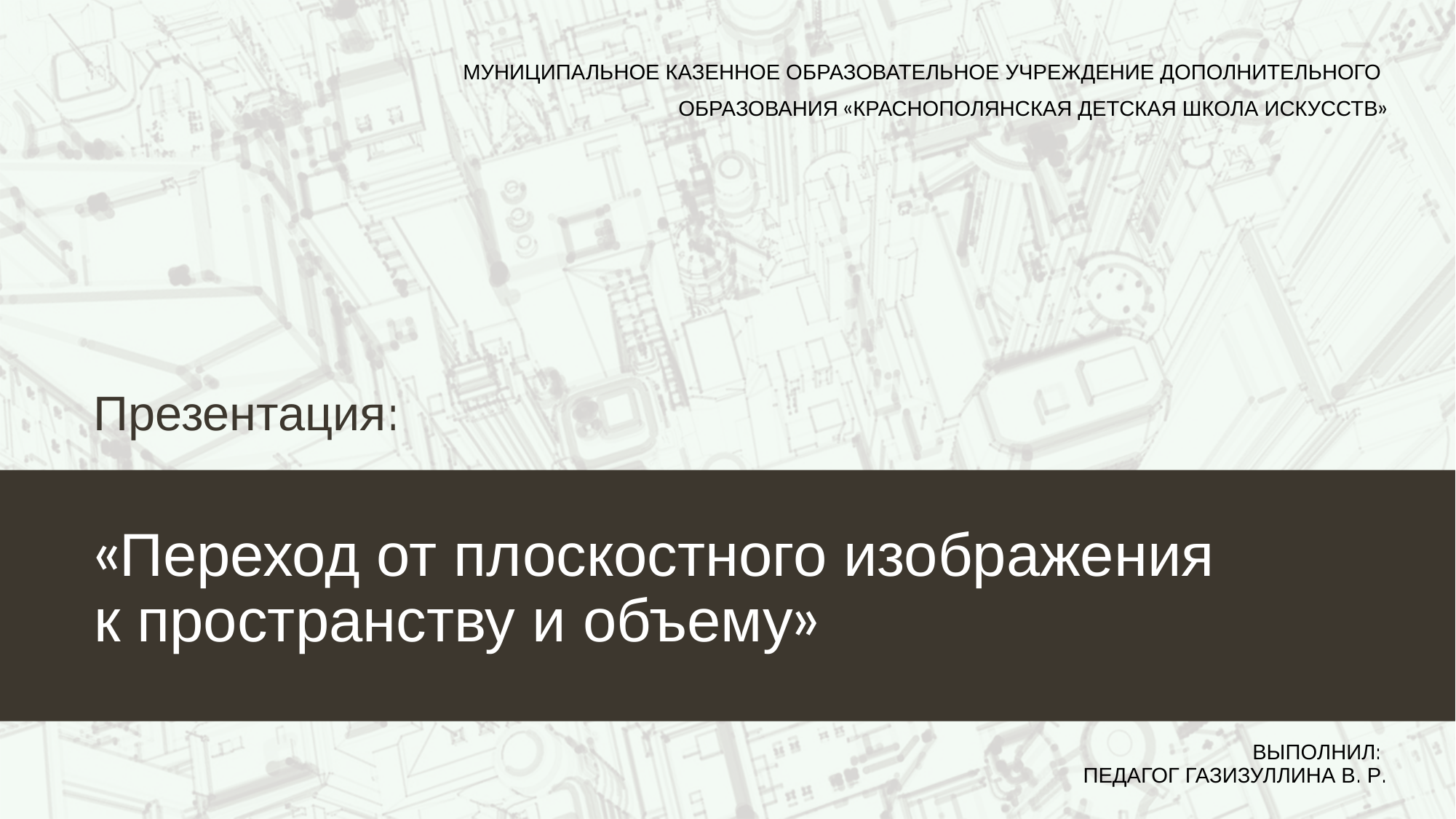

Муниципальное Казенное Образовательное Учреждение Дополнительного

образования «Краснополянская детская школа искусств»
Презентация:
# «Переход от плоскостного изображения к пространству и объему»
Выполнил:
педагог Газизуллина в. Р.